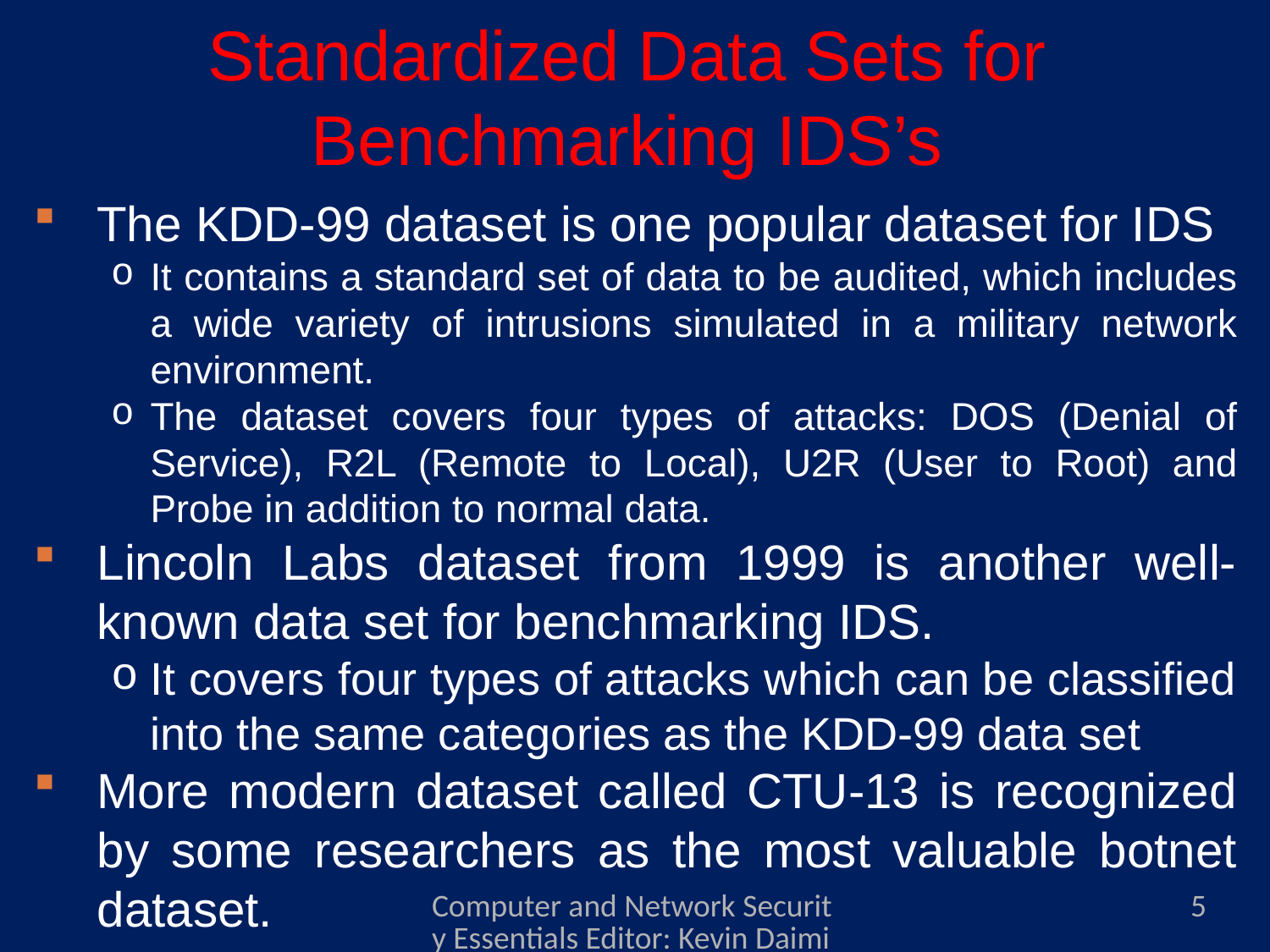

# Standardized Data Sets for Benchmarking IDS’s
The KDD-99 dataset is one popular dataset for IDS
It contains a standard set of data to be audited, which includes a wide variety of intrusions simulated in a military network environment.
The dataset covers four types of attacks: DOS (Denial of Service), R2L (Remote to Local), U2R (User to Root) and Probe in addition to normal data.
Lincoln Labs dataset from 1999 is another well-known data set for benchmarking IDS.
It covers four types of attacks which can be classified into the same categories as the KDD-99 data set
More modern dataset called CTU-13 is recognized by some researchers as the most valuable botnet dataset.
Computer and Network Security Essentials Editor: Kevin Daimi Associate Editors: Guillermo Francia, Levent Ertaul, Luis H. Encinas, Eman El-Sheikh Published by Springer
5